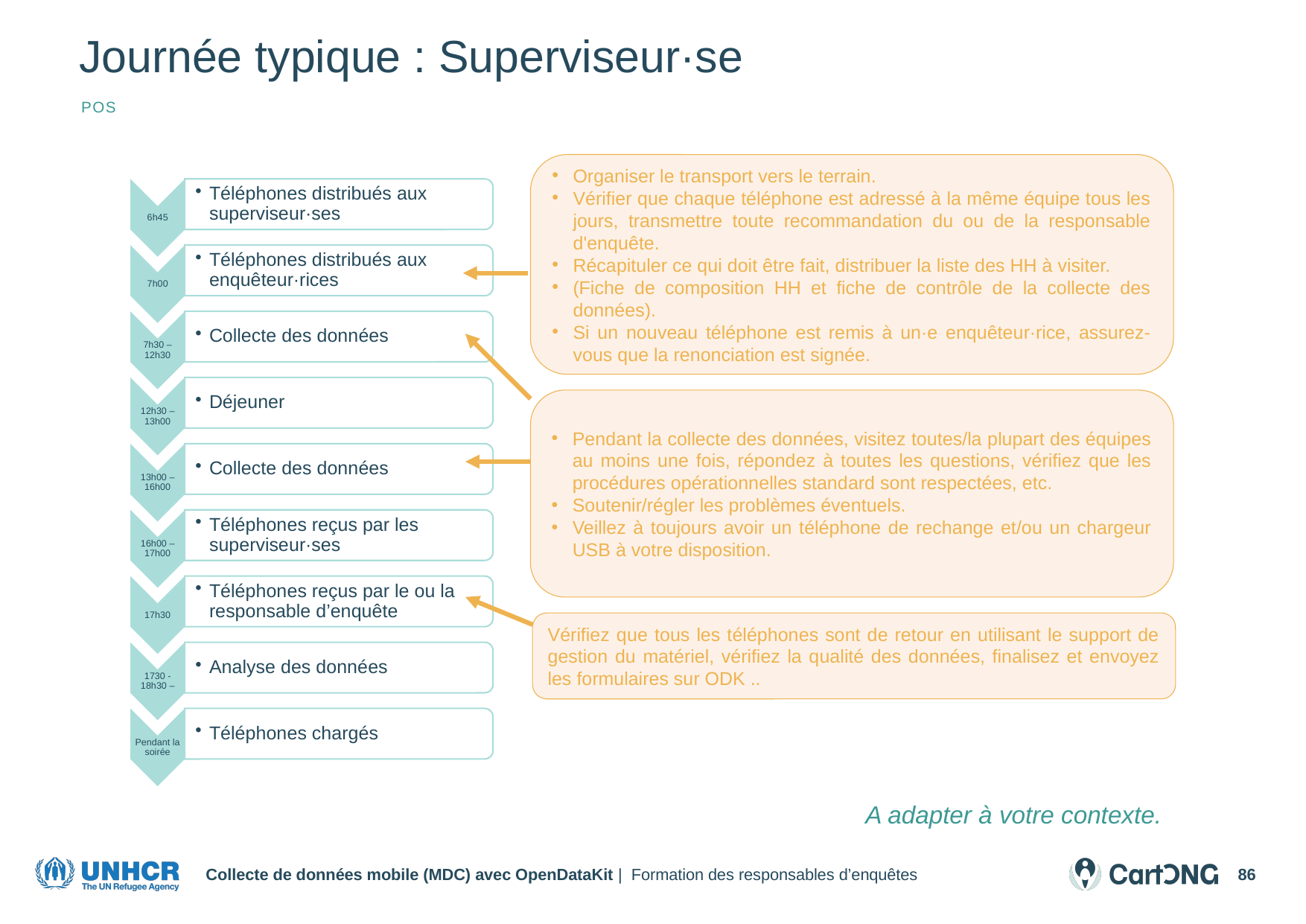

# Journée typique : Superviseur·se
POS
Organiser le transport vers le terrain.
Vérifier que chaque téléphone est adressé à la même équipe tous les jours, transmettre toute recommandation du ou de la responsable d'enquête.
Récapituler ce qui doit être fait, distribuer la liste des HH à visiter.
(Fiche de composition HH et fiche de contrôle de la collecte des données).
Si un nouveau téléphone est remis à un·e enquêteur·rice, assurez-vous que la renonciation est signée.
6h45
Téléphones distribués aux superviseur·ses
7h00
Téléphones distribués aux enquêteur·rices
7h30 – 12h30
Collecte des données
12h30 – 13h00
Déjeuner
13h00 – 16h00
Collecte des données
16h00 – 17h00
Téléphones reçus par les superviseur·ses
17h30
Téléphones reçus par le ou la responsable d’enquête
1730 - 18h30 –
Analyse des données
Pendant la soirée
Téléphones chargés
Pendant la collecte des données, visitez toutes/la plupart des équipes au moins une fois, répondez à toutes les questions, vérifiez que les procédures opérationnelles standard sont respectées, etc.
Soutenir/régler les problèmes éventuels.
Veillez à toujours avoir un téléphone de rechange et/ou un chargeur USB à votre disposition.
Vérifiez que tous les téléphones sont de retour en utilisant le support de gestion du matériel, vérifiez la qualité des données, finalisez et envoyez les formulaires sur ODK ..
A adapter à votre contexte.
Collecte de données mobile (MDC) avec OpenDataKit |  Formation des responsables d’enquêtes
86